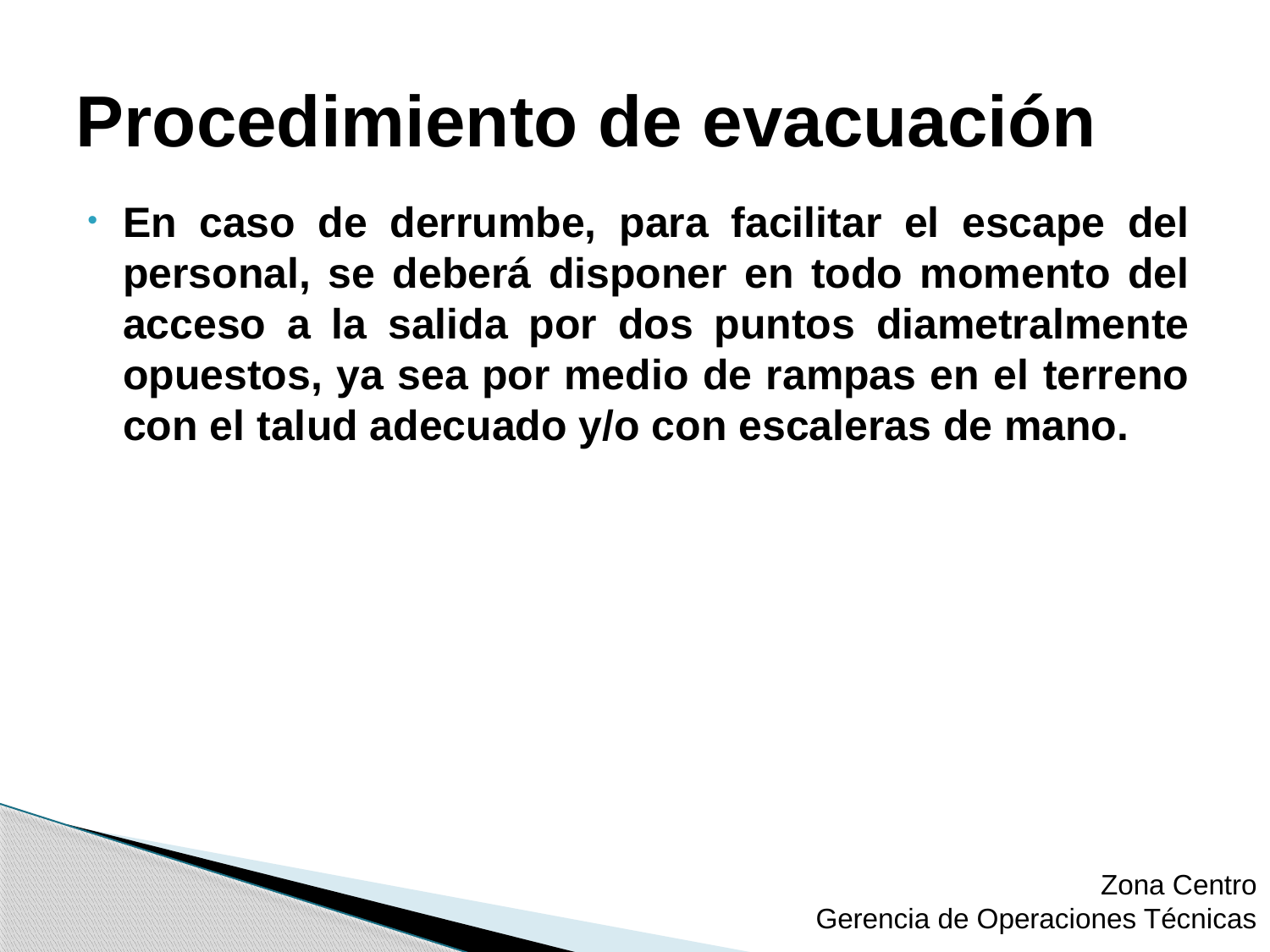

# Procedimiento de evacuación
En caso de derrumbe, para facilitar el escape del personal, se deberá disponer en todo momento del acceso a la salida por dos puntos diametralmente opuestos, ya sea por medio de rampas en el terreno con el talud adecuado y/o con escaleras de mano.

Zona Centro
Gerencia de Operaciones Técnicas